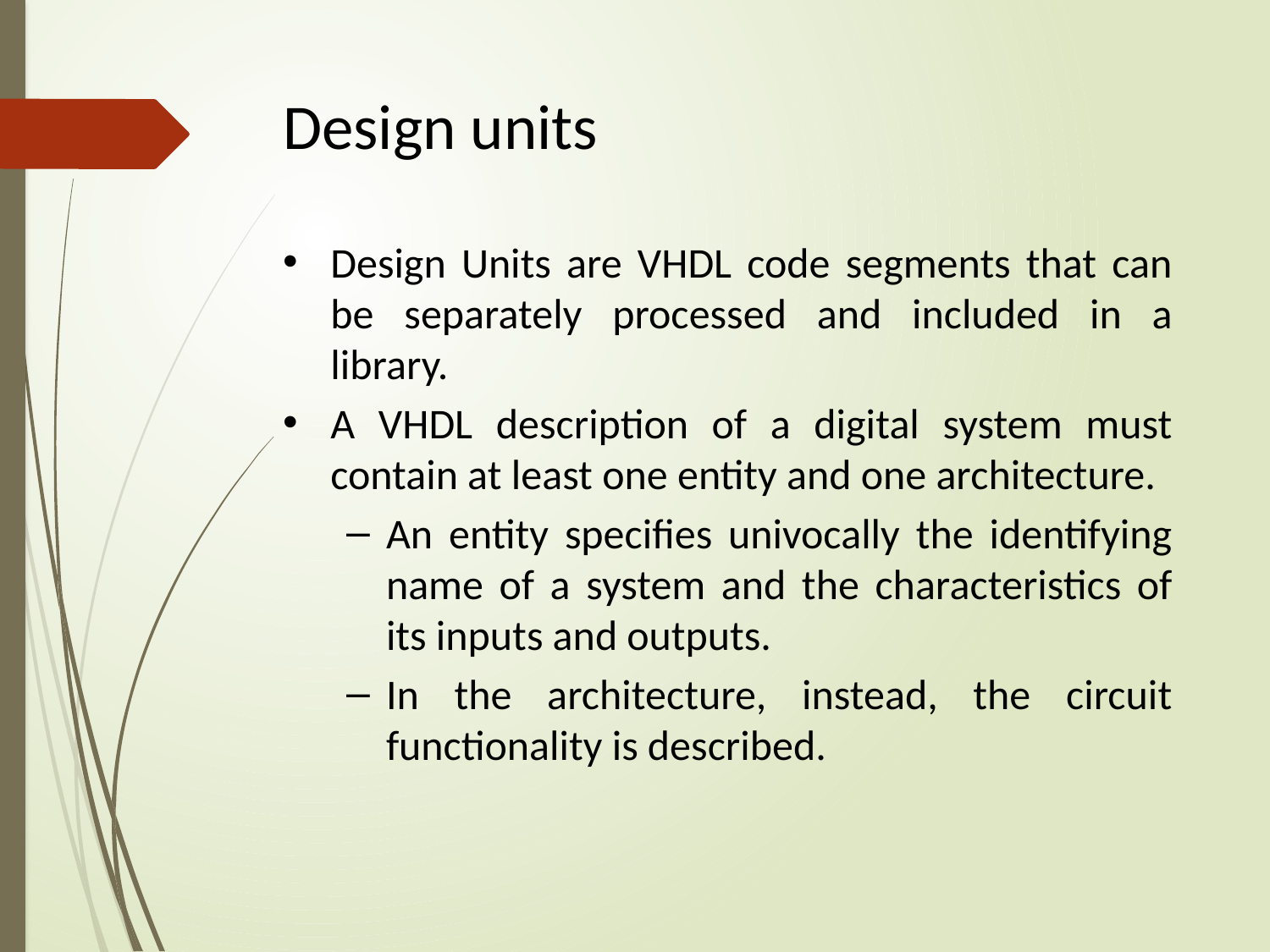

# Design units
Design Units are VHDL code segments that can be separately processed and included in a library.
A VHDL description of a digital system must contain at least one entity and one architecture.
An entity specifies univocally the identifying name of a system and the characteristics of its inputs and outputs.
In the architecture, instead, the circuit functionality is described.